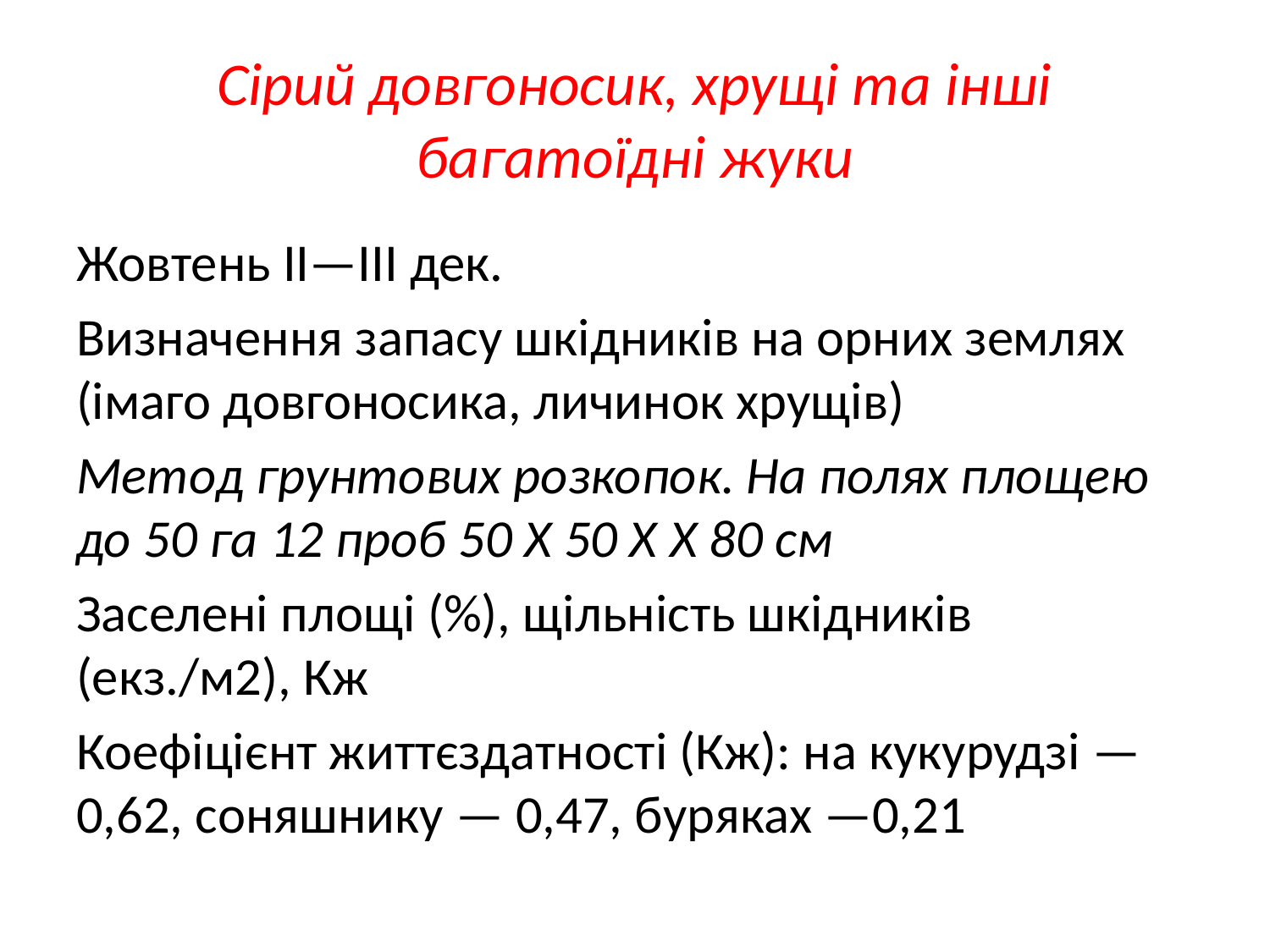

# Сірий довгоносик, хрущі та інші багатоїдні жуки
Жовтень ІІ—III дек.
Визначення запасу шкідників на орних землях (імаго довгоносика, личинок хрущів)
Метод грунтових розкопок. На полях площею до 50 га 12 проб 50 X 50 X X 80 см
Заселені площі (%), щільність шкідників (екз./м2), Кж
Коефіцієнт життєздатності (Кж): на кукурудзі — 0,62, соняшнику — 0,47, буряках —0,21